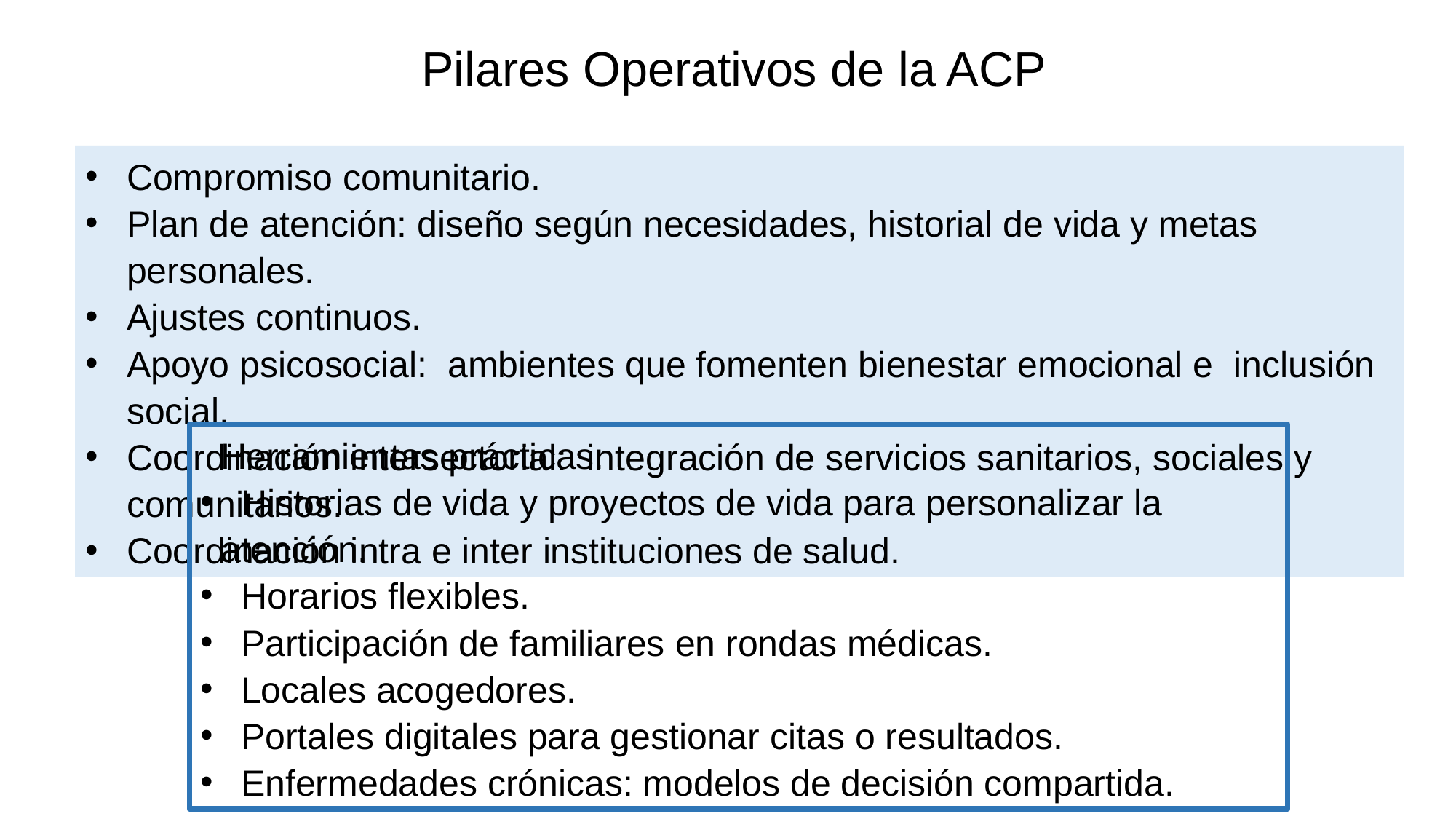

Pilares Operativos de la ACP
Compromiso comunitario.
Plan de atención: diseño según necesidades, historial de vida y metas personales.
Ajustes continuos.
Apoyo psicosocial:  ambientes que fomenten bienestar emocional e  inclusión social.
Coordinación intersectorial:  integración de servicios sanitarios, sociales y comunitarios.
Coordinación intra e inter instituciones de salud.
  Herramientas prácticas:
  Historias de vida y proyectos de vida para personalizar la atención.
  Horarios flexibles.
  Participación de familiares en rondas médicas.
  Locales acogedores.
  Portales digitales para gestionar citas o resultados.
  Enfermedades crónicas: modelos de decisión compartida.